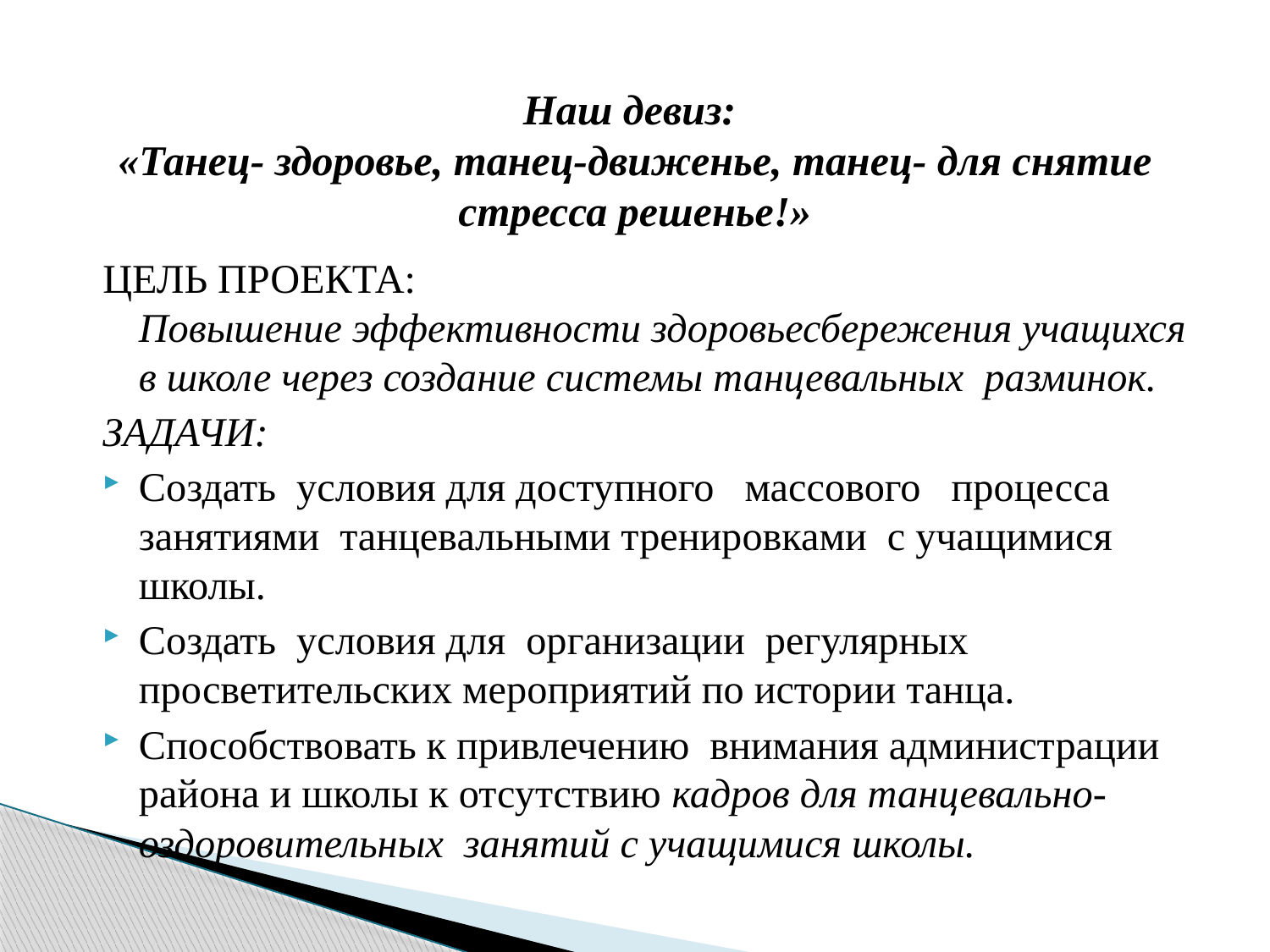

#
Наш девиз:
«Танец- здоровье, танец-движенье, танец- для снятие стресса решенье!»
ЦЕЛЬ ПРОЕКТА:
Повышение эффективности здоровьесбережения учащихся в школе через создание системы танцевальных  разминок.
ЗАДАЧИ:
Создать  условия для доступного   массового   процесса  занятиями  танцевальными тренировками  с учащимися школы.
Создать  условия для  организации  регулярных просветительских мероприятий по истории танца.
Способствовать к привлечению  внимания администрации района и школы к отсутствию кадров для танцевально-оздоровительных  занятий с учащимися школы.